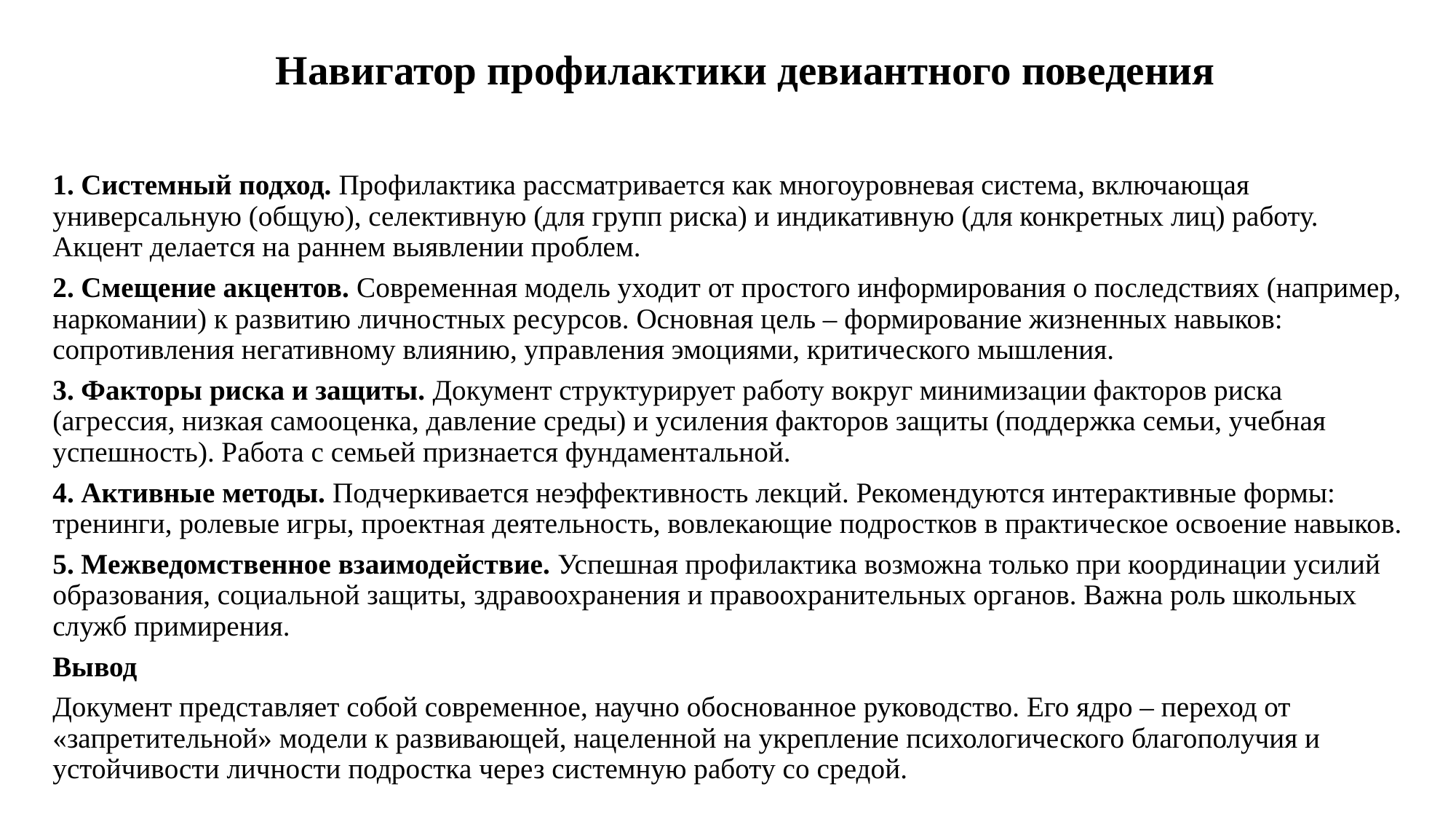

# Навигатор профилактики девиантного поведения
1. Системный подход. Профилактика рассматривается как многоуровневая система, включающая универсальную (общую), селективную (для групп риска) и индикативную (для конкретных лиц) работу. Акцент делается на раннем выявлении проблем.
2. Смещение акцентов. Современная модель уходит от простого информирования о последствиях (например, наркомании) к развитию личностных ресурсов. Основная цель – формирование жизненных навыков: сопротивления негативному влиянию, управления эмоциями, критического мышления.
3. Факторы риска и защиты. Документ структурирует работу вокруг минимизации факторов риска (агрессия, низкая самооценка, давление среды) и усиления факторов защиты (поддержка семьи, учебная успешность). Работа с семьей признается фундаментальной.
4. Активные методы. Подчеркивается неэффективность лекций. Рекомендуются интерактивные формы: тренинги, ролевые игры, проектная деятельность, вовлекающие подростков в практическое освоение навыков.
5. Межведомственное взаимодействие. Успешная профилактика возможна только при координации усилий образования, социальной защиты, здравоохранения и правоохранительных органов. Важна роль школьных служб примирения.
Вывод
Документ представляет собой современное, научно обоснованное руководство. Его ядро – переход от «запретительной» модели к развивающей, нацеленной на укрепление психологического благополучия и устойчивости личности подростка через системную работу со средой.